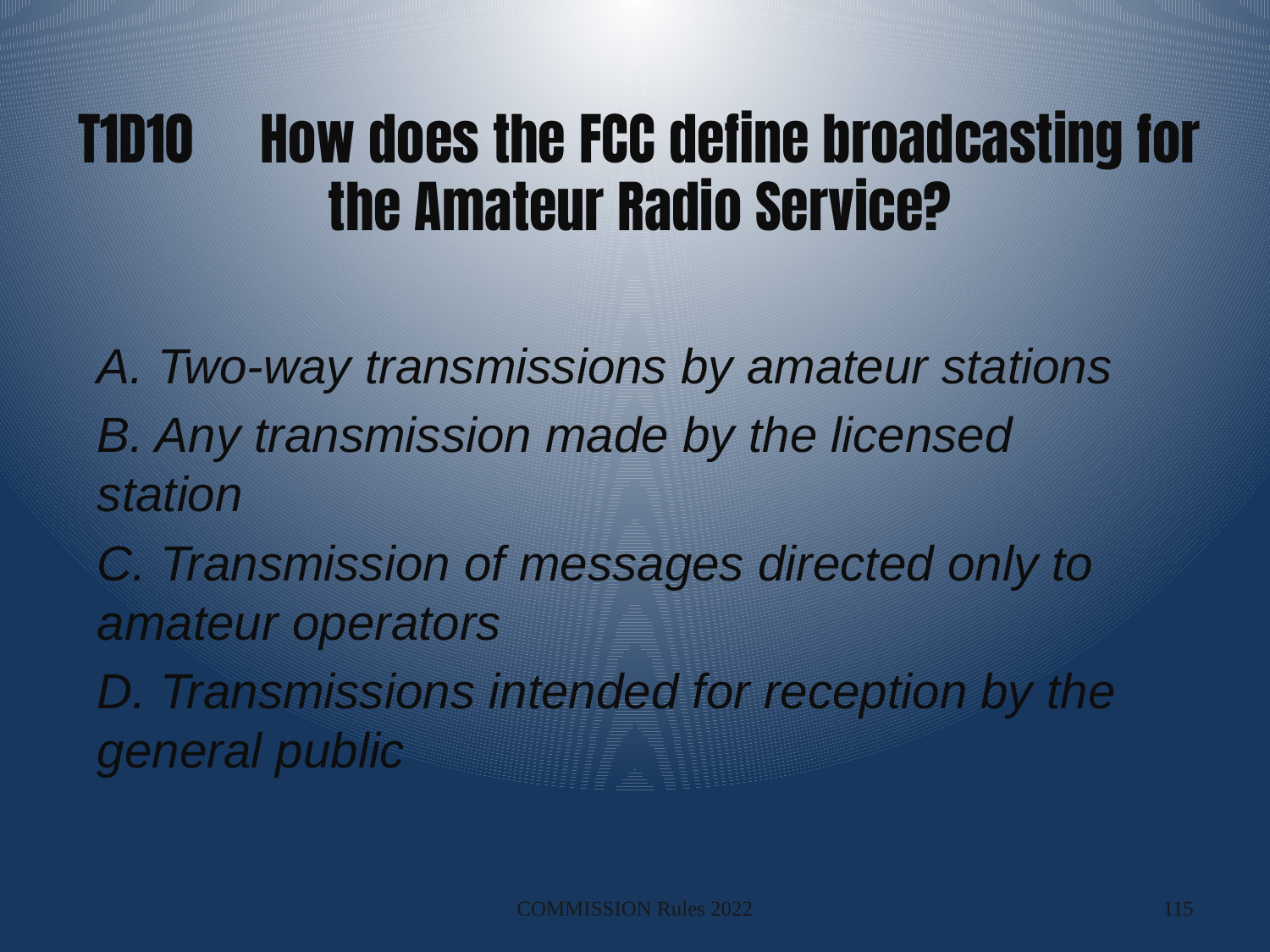

# T1D10     How does the FCC define broadcasting for the Amateur Radio Service?
A. Two-way transmissions by amateur stations
B. Any transmission made by the licensed station
C. Transmission of messages directed only to amateur operators
D. Transmissions intended for reception by the general public
COMMISSION Rules 2022
115